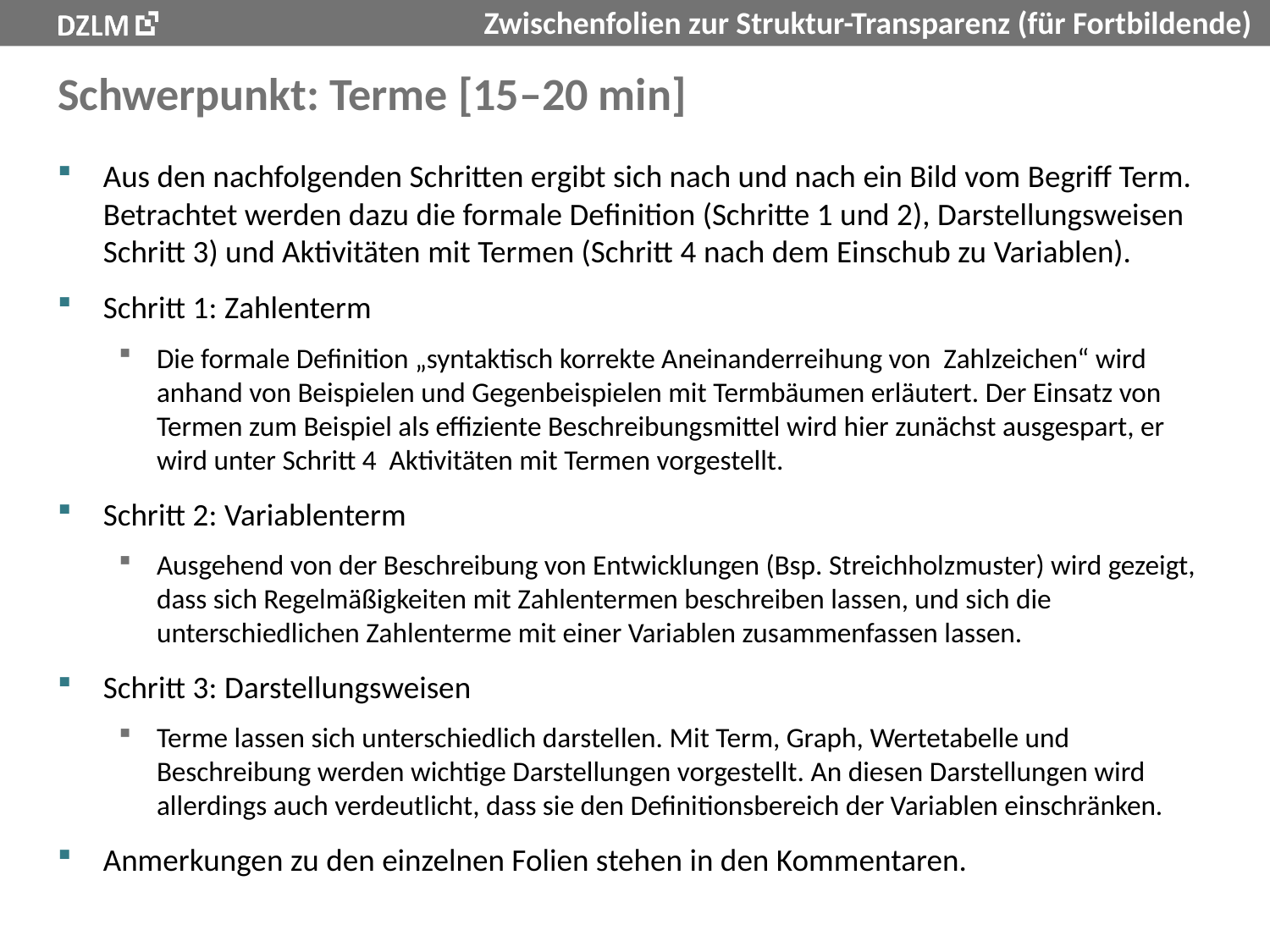

# Schwerpunkt: Terme [15–20 min]
Aus den nachfolgenden Schritten ergibt sich nach und nach ein Bild vom Begriff Term. Betrachtet werden dazu die formale Definition (Schritte 1 und 2), Darstellungsweisen Schritt 3) und Aktivitäten mit Termen (Schritt 4 nach dem Einschub zu Variablen).
Schritt 1: Zahlenterm
Die formale Definition „syntaktisch korrekte Aneinanderreihung von  Zahlzeichen“ wird anhand von Beispielen und Gegenbeispielen mit Termbäumen erläutert. Der Einsatz von Termen zum Beispiel als effiziente Beschreibungsmittel wird hier zunächst ausgespart, er wird unter Schritt 4  Aktivitäten mit Termen vorgestellt.
Schritt 2: Variablenterm
Ausgehend von der Beschreibung von Entwicklungen (Bsp. Streichholzmuster) wird gezeigt, dass sich Regelmäßigkeiten mit Zahlentermen beschreiben lassen, und sich die unterschiedlichen Zahlenterme mit einer Variablen zusammenfassen lassen.
Schritt 3: Darstellungsweisen
Terme lassen sich unterschiedlich darstellen. Mit Term, Graph, Wertetabelle und Beschreibung werden wichtige Darstellungen vorgestellt. An diesen Darstellungen wird allerdings auch verdeutlicht, dass sie den Definitionsbereich der Variablen einschränken.
Anmerkungen zu den einzelnen Folien stehen in den Kommentaren.